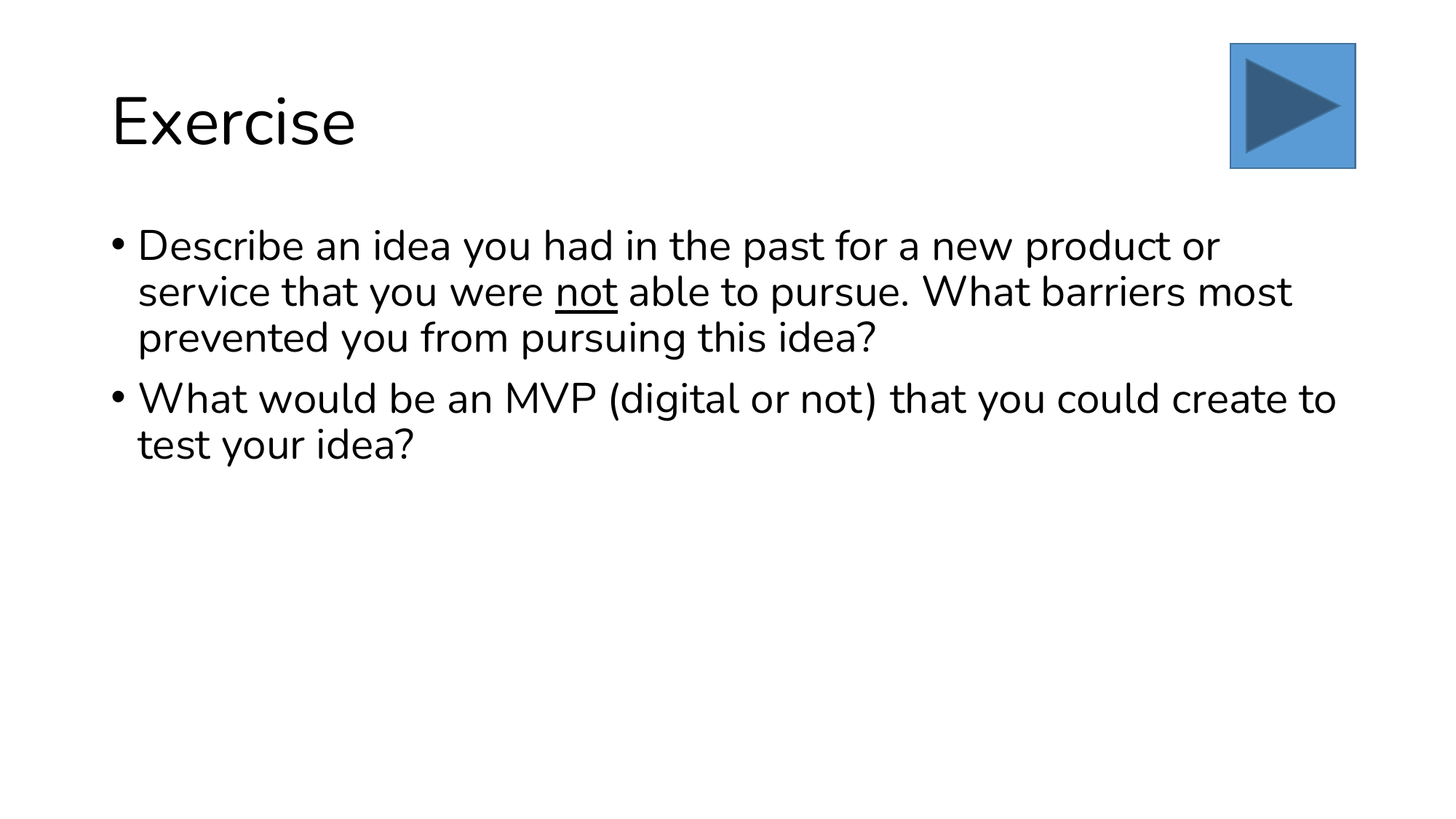

# Exercise

Describe an idea you had in the past for a new product or service that you were not able to pursue. What barriers most prevented you from pursuing this idea?
What would be an MVP (digital or not) that you could create to test your idea?